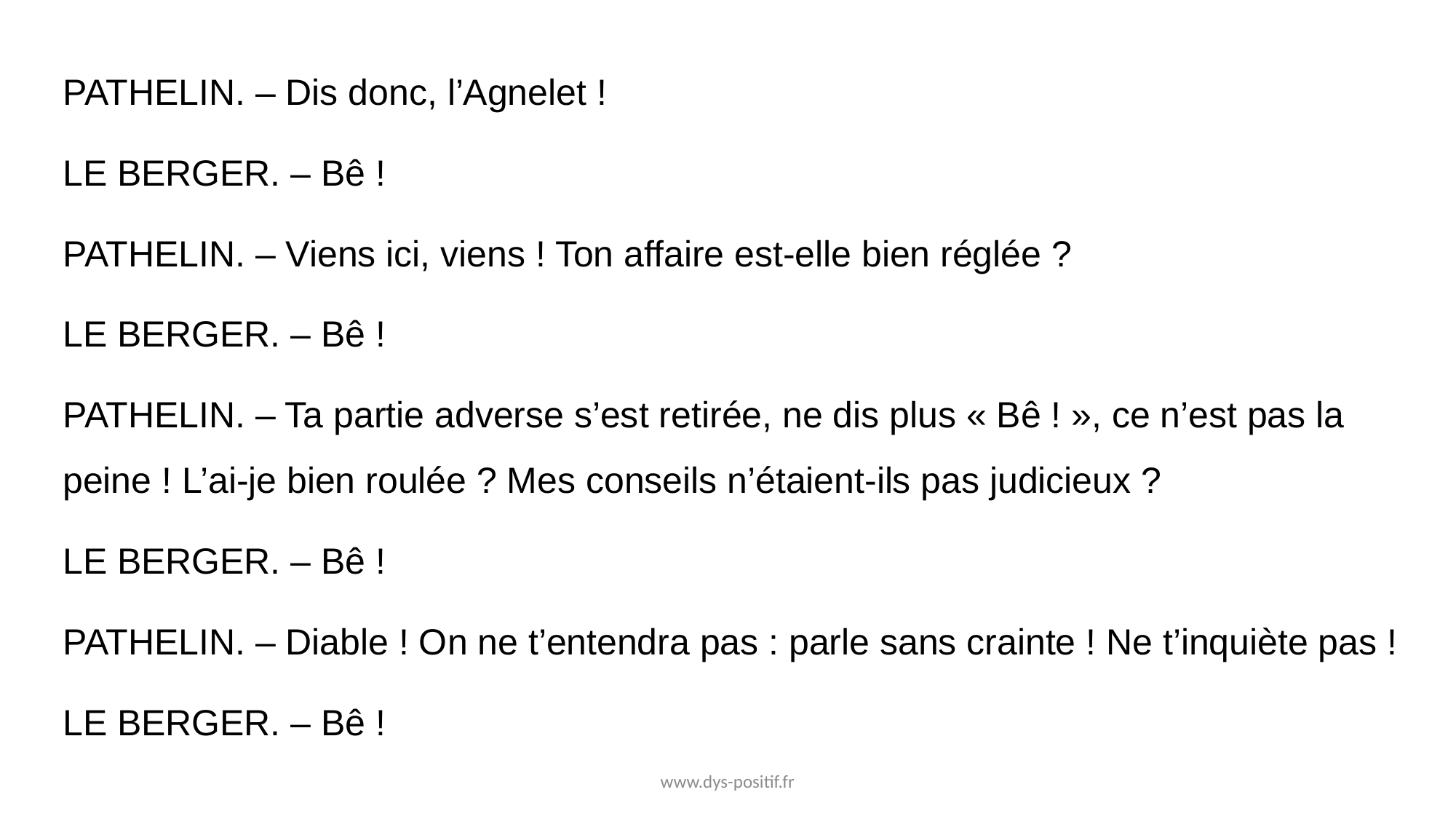

PATHELIN. – Dis donc, l’Agnelet !
LE BERGER. – Bê !
PATHELIN. – Viens ici, viens ! Ton affaire est-elle bien réglée ?
LE BERGER. – Bê !
PATHELIN. – Ta partie adverse s’est retirée, ne dis plus « Bê ! », ce n’est pas la peine ! L’ai-je bien roulée ? Mes conseils n’étaient-ils pas judicieux ?
LE BERGER. – Bê !
PATHELIN. – Diable ! On ne t’entendra pas : parle sans crainte ! Ne t’inquiète pas !
LE BERGER. – Bê !
www.dys-positif.fr